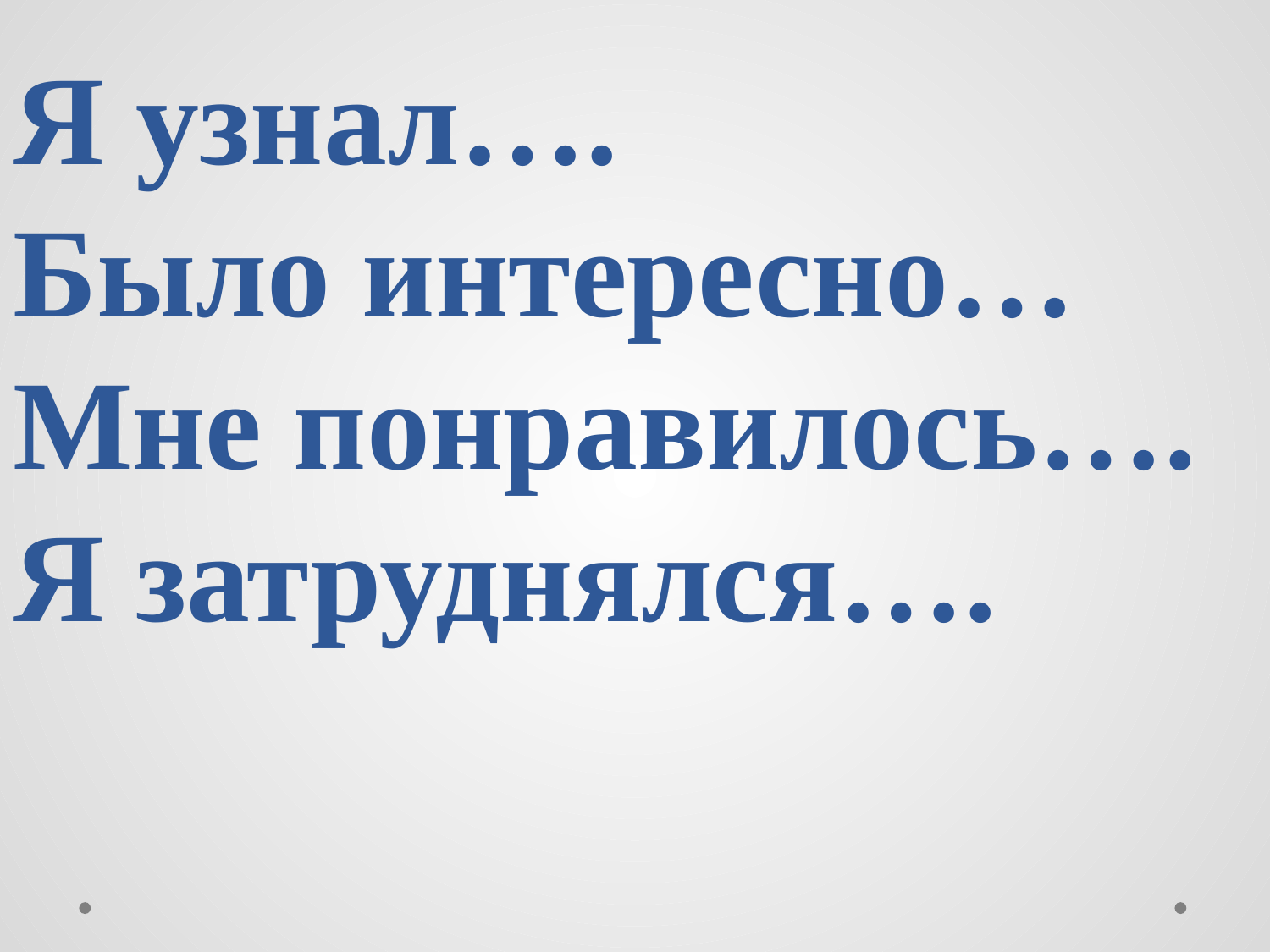

# Я узнал…. Было интересно… Мне понравилось…. Я затруднялся….